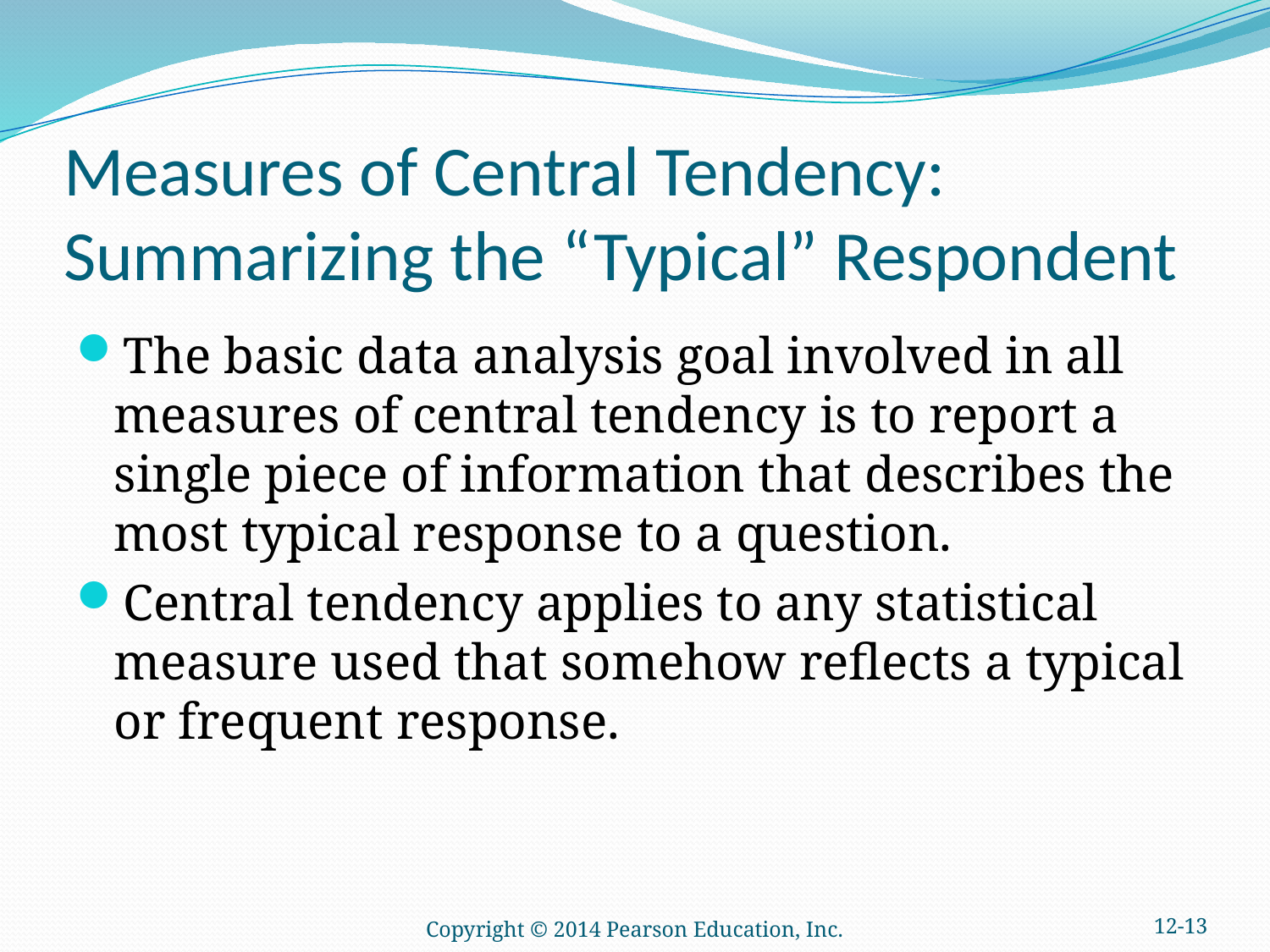

# Measures of Central Tendency: Summarizing the “Typical” Respondent
The basic data analysis goal involved in all measures of central tendency is to report a single piece of information that describes the most typical response to a question.
Central tendency applies to any statistical measure used that somehow reflects a typical or frequent response.